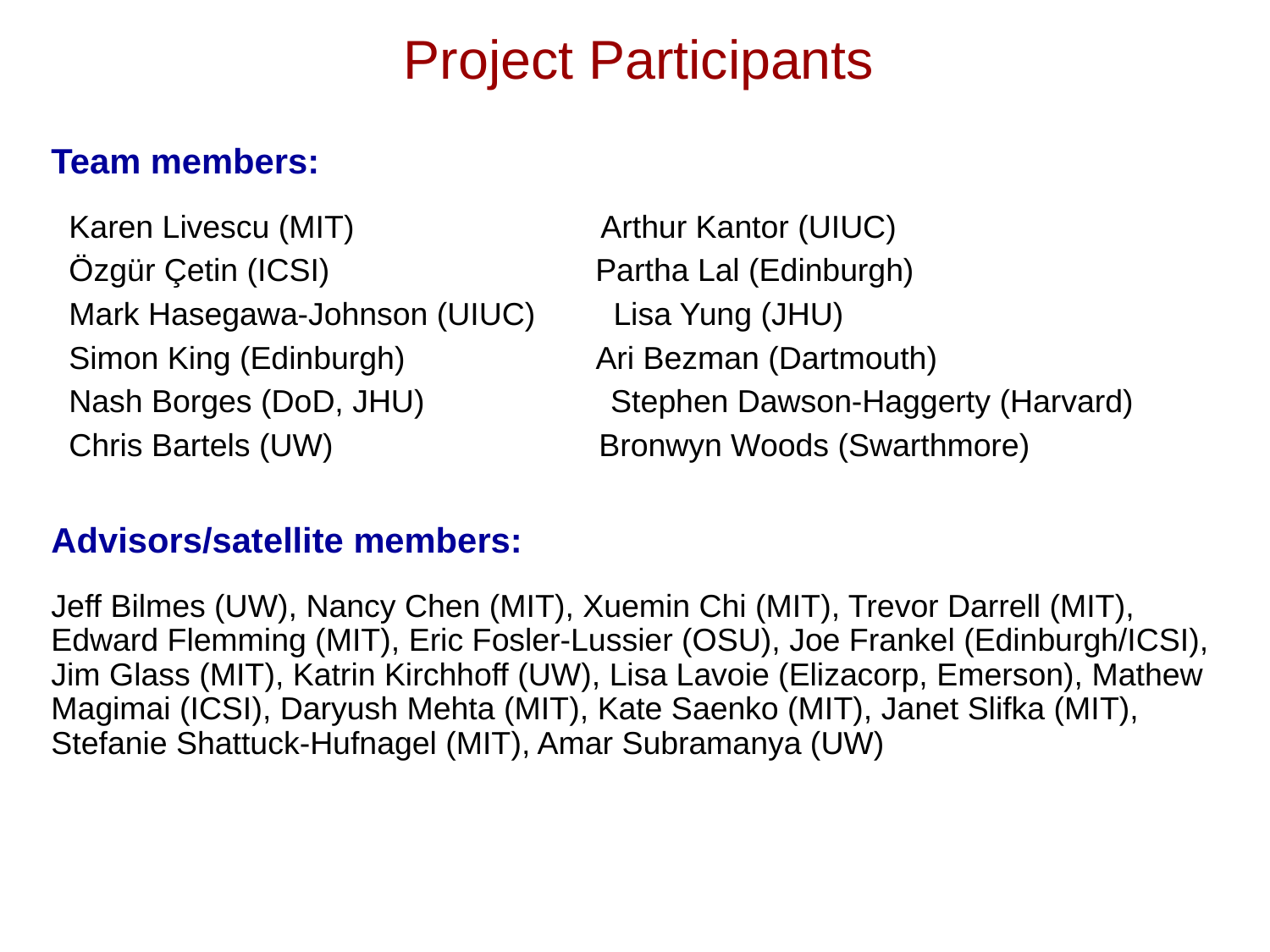

# Project Participants
Team members:

  Karen Livescu (MIT)                            Arthur Kantor (UIUC)
  Özgür Çetin (ICSI)                              Partha Lal (Edinburgh)
  Mark Hasegawa-Johnson (UIUC)         Lisa Yung (JHU)
  Simon King (Edinburgh)                      Ari Bezman (Dartmouth)
  Nash Borges (DoD, JHU)                     Stephen Dawson-Haggerty (Harvard)
  Chris Bartels (UW)                              Bronwyn Woods (Swarthmore)

Advisors/satellite members:

Jeff Bilmes (UW), Nancy Chen (MIT), Xuemin Chi (MIT), Trevor Darrell (MIT), Edward Flemming (MIT), Eric Fosler-Lussier (OSU), Joe Frankel (Edinburgh/ICSI), Jim Glass (MIT), Katrin Kirchhoff (UW), Lisa Lavoie (Elizacorp, Emerson), Mathew Magimai (ICSI), Daryush Mehta (MIT), Kate Saenko (MIT), Janet Slifka (MIT), Stefanie Shattuck-Hufnagel (MIT), Amar Subramanya (UW)